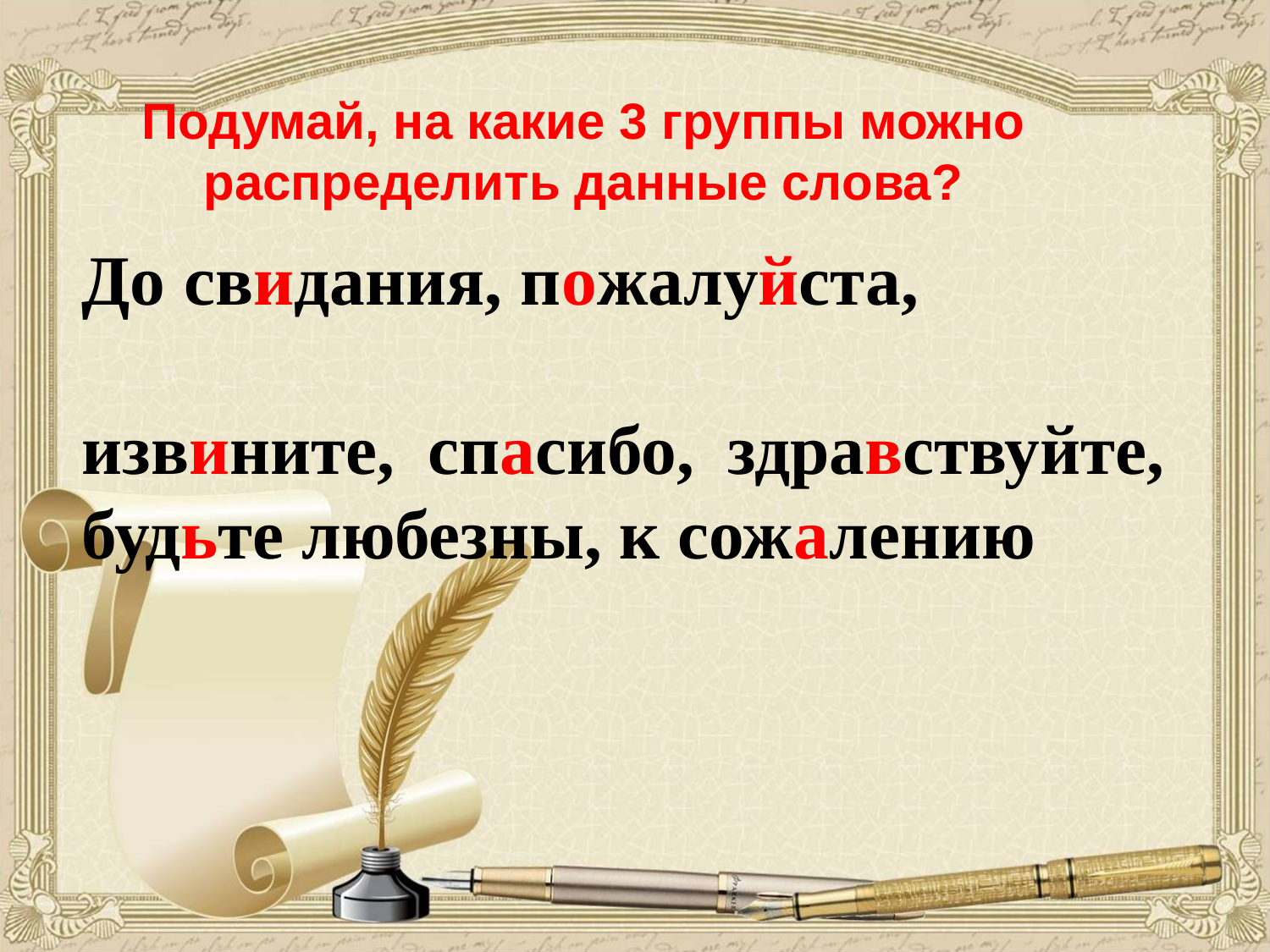

# Подумай, на какие 3 группы можно распределить данные слова?
До свидания, пожалуйста,
извините, спасибо, здравствуйте,  будьте любезны, к сожалению